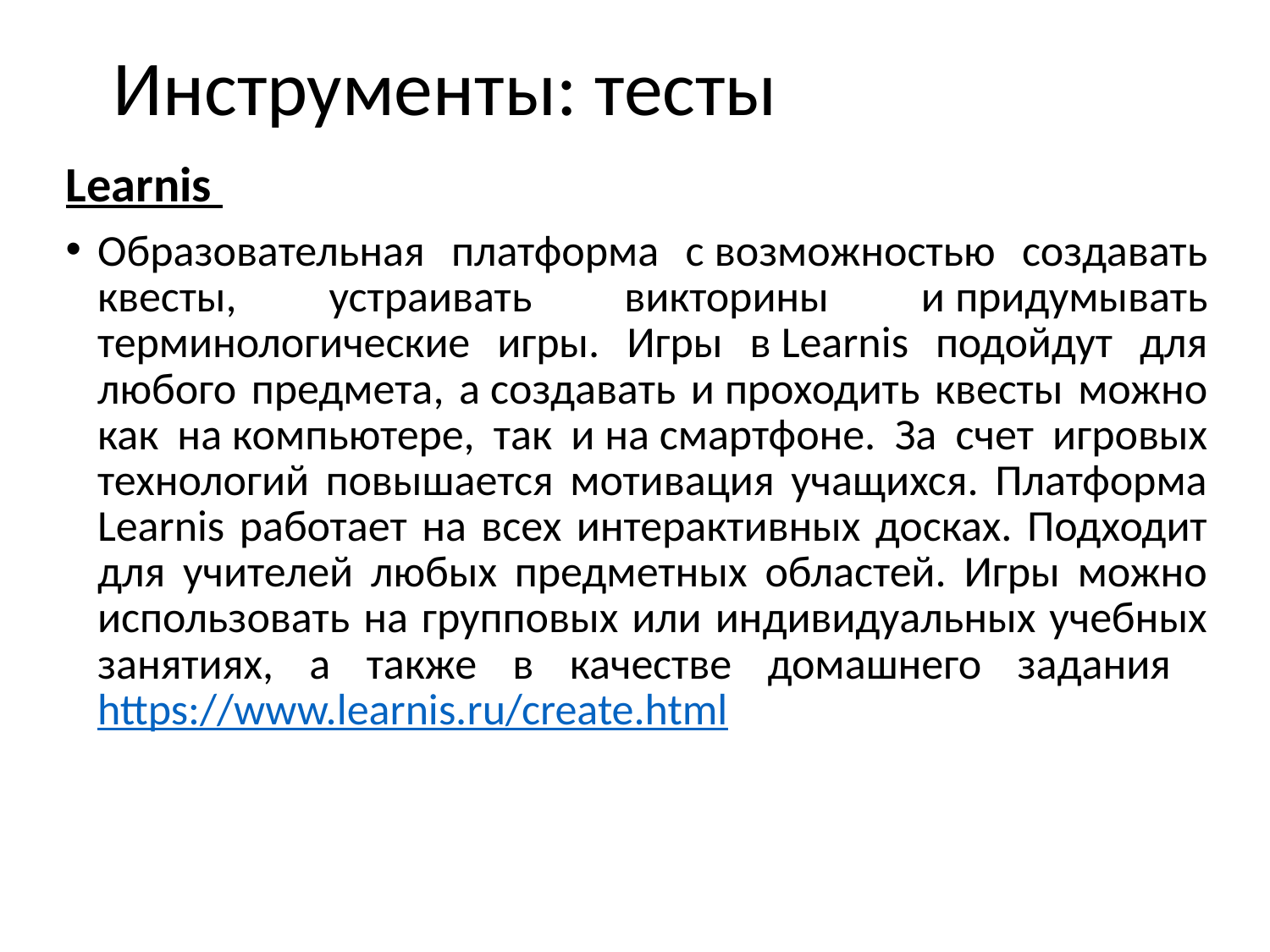

# Инструменты: тесты
Learnis
Образовательная платформа с возможностью создавать квесты, устраивать викторины и придумывать терминологические игры. Игры в Learnis подойдут для любого предмета, а создавать и проходить квесты можно как на компьютере, так и на смартфоне. За счет игровых технологий повышается мотивация учащихся. Платформа Learnis работает на всех интерактивных досках. Подходит для учителей любых предметных областей. Игры можно использовать на групповых или индивидуальных учебных занятиях, а также в качестве домашнего задания  https://www.learnis.ru/create.html